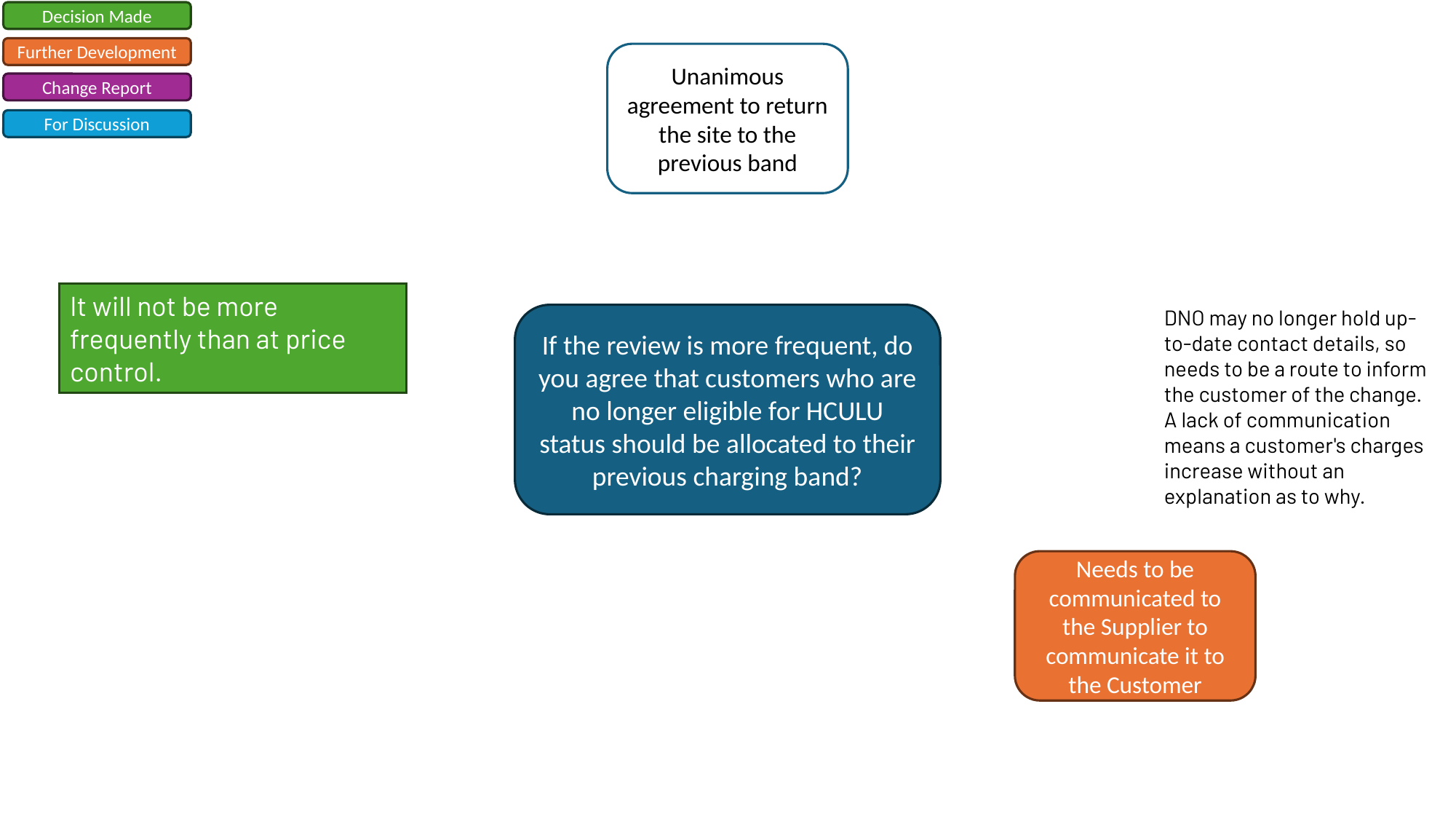

Decision Made
Further Development
Unanimous agreement to return the site to the previous band
Change Report
For Discussion
It will not be more frequently than at price control.
DNO may no longer hold up-to-date contact details, so needs to be a route to inform the customer of the change. A lack of communication means a customer's charges increase without an explanation as to why.
If the review is more frequent, do you agree that customers who are no longer eligible for HCULU status should be allocated to their previous charging band?
Needs to be communicated to the Supplier to communicate it to the Customer